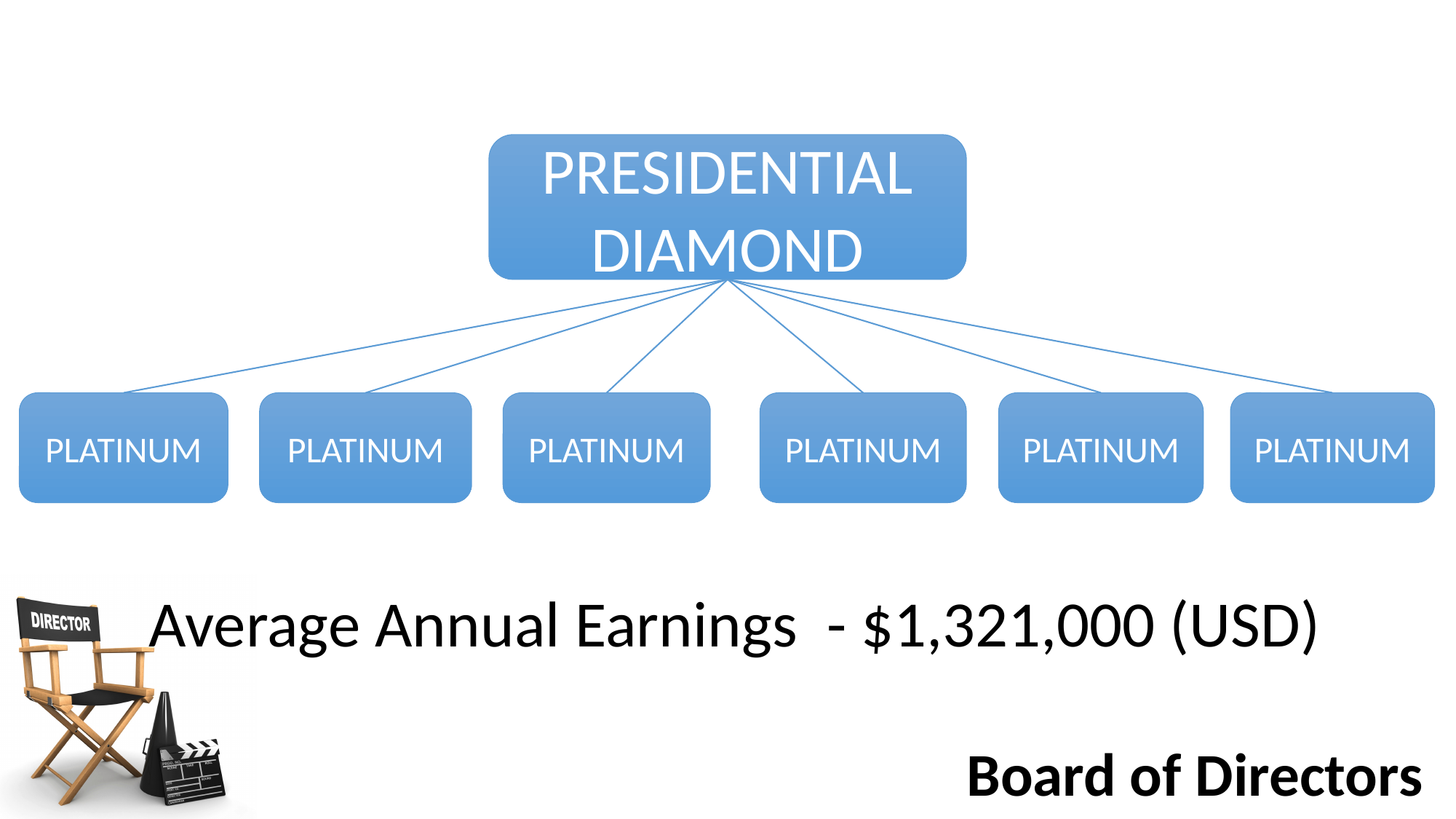

PRESIDENTIAL DIAMOND
PLATINUM
PLATINUM
PLATINUM
PLATINUM
PLATINUM
PLATINUM
Average Annual Earnings  - $1,321,000 (USD)